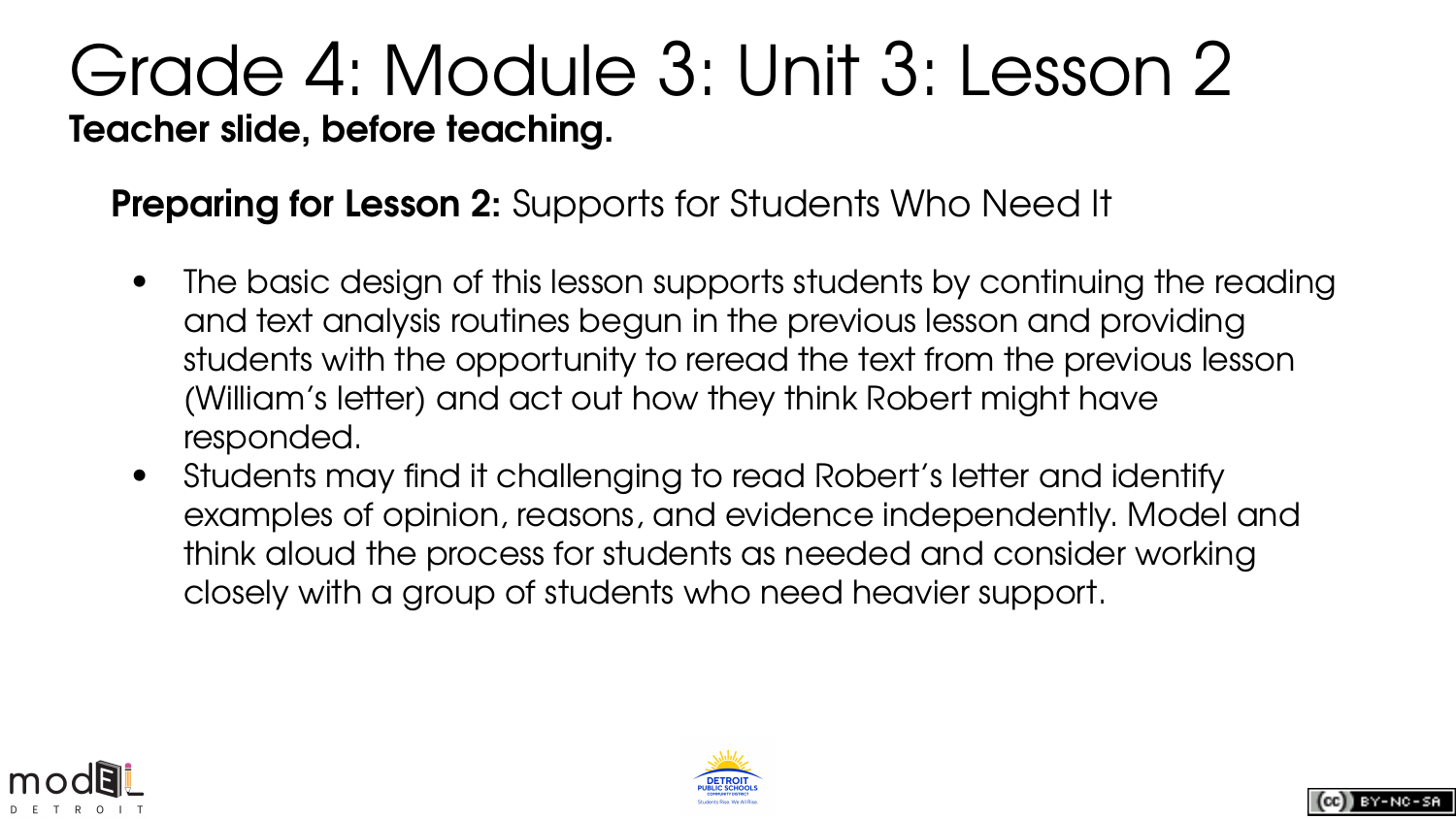

# Grade 4: Module 3: Unit 3: Lesson 2
Teacher slide, before teaching.

Preparing for Lesson 2: Supports for Students Who Need It
The basic design of this lesson supports students by continuing the reading and text analysis routines begun in the previous lesson and providing students with the opportunity to reread the text from the previous lesson (William’s letter) and act out how they think Robert might have responded.
Students may find it challenging to read Robert’s letter and identify examples of opinion, reasons, and evidence independently. Model and think aloud the process for students as needed and consider working closely with a group of students who need heavier support.